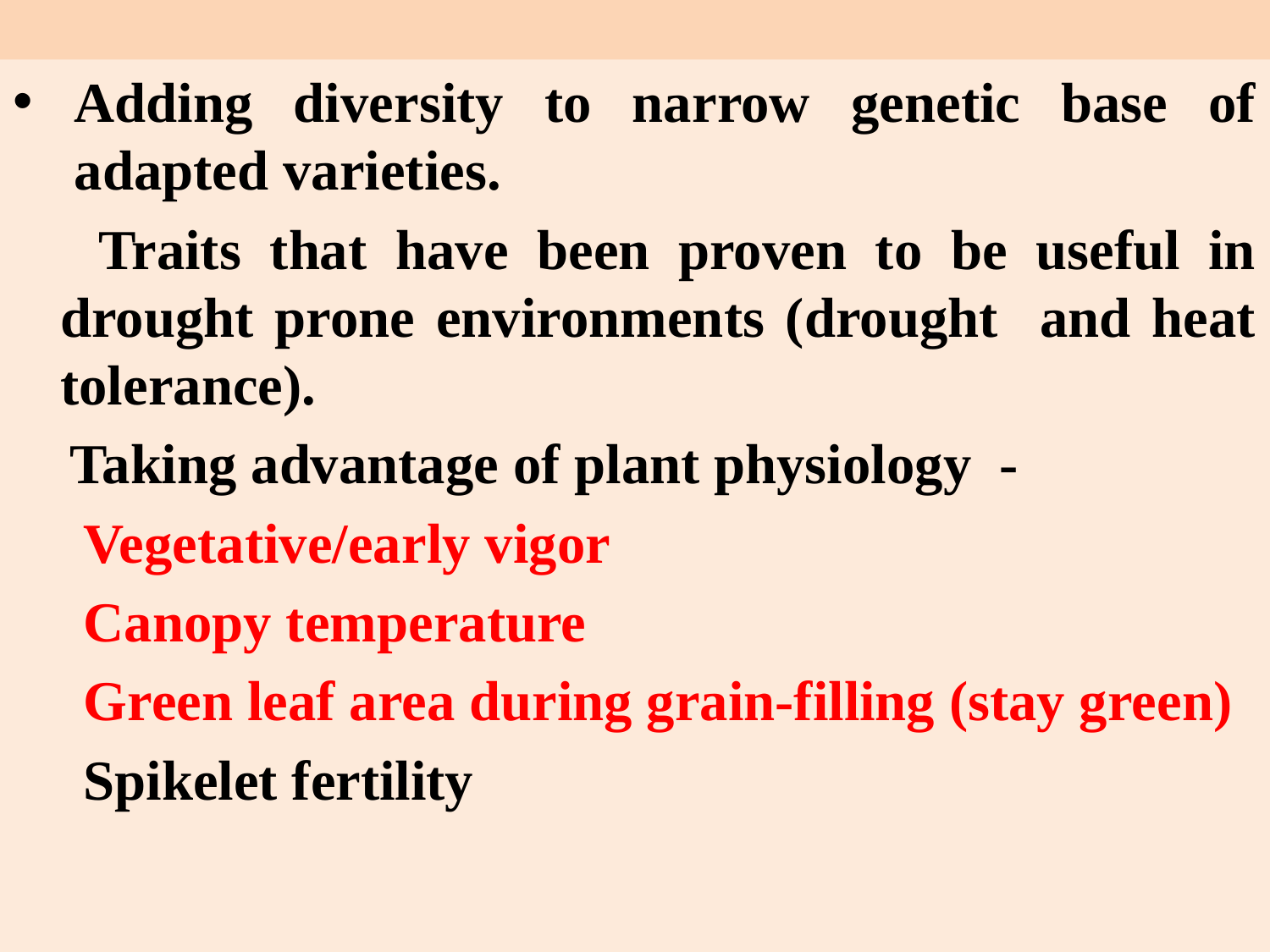

Adding diversity to narrow genetic base of adapted varieties.
   Traits that have been proven to be useful in drought prone environments (drought  and heat tolerance).
    Taking advantage of plant physiology  -
     Vegetative/early vigor
     Canopy temperature
     Green leaf area during grain-filling (stay green)
     Spikelet fertility